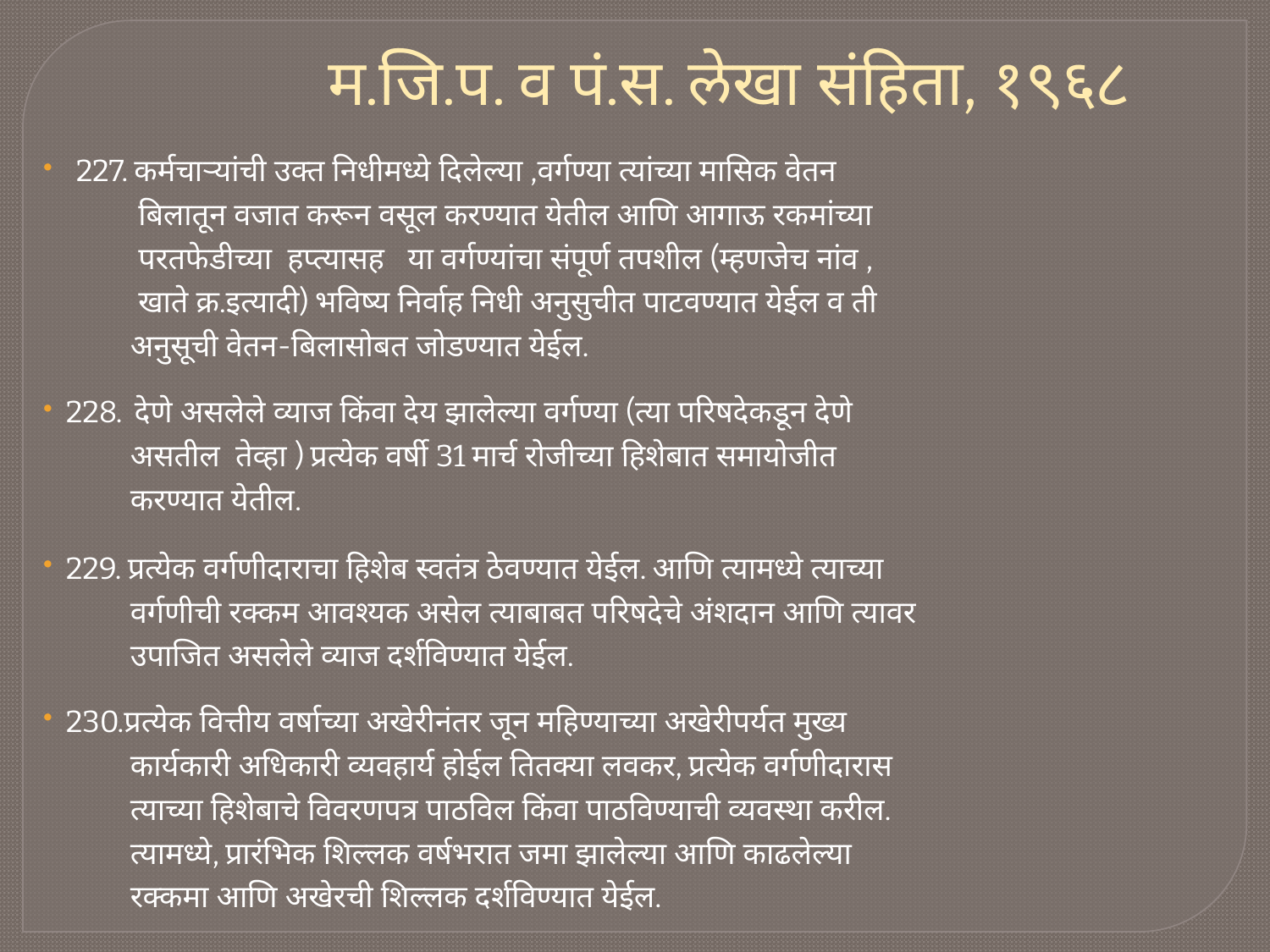

म.जि.प. व पं.स. लेखा संहिता, १९६८
227. कर्मचाऱ्यांची उक्त निधीमध्ये दिलेल्या ,वर्गण्या त्यांच्या मासिक वेतन
            बिलातून वजात करून वसूल करण्यात येतील आणि आगाऊ रकमांच्या
            परतफेडीच्या  हप्त्यासह   या वर्गण्यांचा संपूर्ण तपशील (म्हणजेच नांव ,
            खाते क्र.इत्यादी) भविष्य निर्वाह निधी अनुसुचीत पाटवण्यात येईल व ती
           अनुसूची वेतन-बिलासोबत जोडण्यात येईल.

228.  देणे असलेले व्याज किंवा देय झालेल्या वर्गण्या (त्या परिषदेकडून देणे
           असतील  तेव्हा ) प्रत्येक वर्षी 31 मार्च रोजीच्या हिशेबात समायोजीत
           करण्यात येतील.

229. प्रत्येक वर्गणीदाराचा हिशेब स्वतंत्र ठेवण्यात येईल. आणि त्यामध्ये त्याच्या
           वर्गणीची रक्कम आवश्यक असेल त्याबाबत परिषदेचे अंशदान आणि त्यावर
           उपाजित असलेले व्याज दर्शविण्यात येईल.

230.प्रत्येक वित्तीय वर्षाच्या अखेरीनंतर जून महिण्याच्या अखेरीपर्यत मुख्य
           कार्यकारी अधिकारी व्यवहार्य होईल तितक्या लवकर, प्रत्येक वर्गणीदारास
           त्याच्या हिशेबाचे विवरणपत्र पाठविल किंवा पाठविण्याची व्यवस्था करील.
           त्यामध्ये, प्रारंभिक शिल्लक वर्षभरात जमा झालेल्या आणि काढलेल्या
           रक्कमा आणि अखेरची शिल्लक दर्शविण्यात येईल.